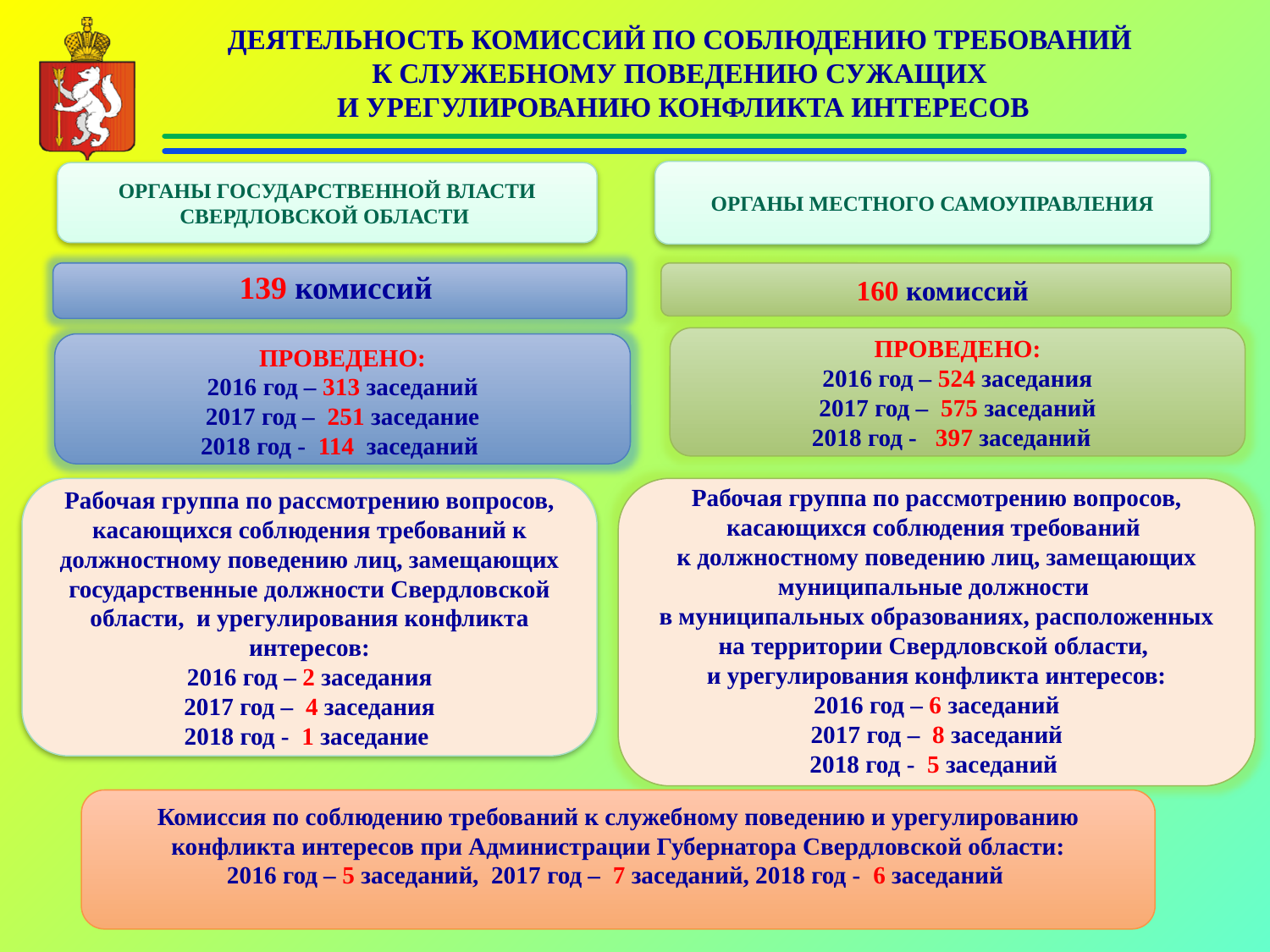

# ДЕЯТЕЛЬНОСТЬ КОМИССИЙ ПО СОБЛЮДЕНИЮ ТРЕБОВАНИЙ К СЛУЖЕБНОМУ ПОВЕДЕНИЮ СУЖАЩИХ И УРЕГУЛИРОВАНИЮ КОНФЛИКТА ИНТЕРЕСОВ
ОРГАНЫ МЕСТНОГО САМОУПРАВЛЕНИЯ
ОРГАНЫ ГОСУДАРСТВЕННОЙ ВЛАСТИ СВЕРДЛОВСКОЙ ОБЛАСТИ

139 комиссий

160 комиссий

ПРОВЕДЕНО:
2016 год – 524 заседания
2017 год –  575 заседаний
2018 год -   397 заседаний

ПРОВЕДЕНО:
2016 год – 313 заседаний
2017 год –  251 заседание
2018 год -  114  заседаний

Рабочая группа по рассмотрению вопросов, касающихся соблюдения требований к должностному поведению лиц, замещающих государственные должности Свердловской области,  и урегулирования конфликта интересов:
2016 год – 2 заседания
2017 год –  4 заседания
2018 год -  1 заседание

Рабочая группа по рассмотрению вопросов, касающихся соблюдения требований
к должностному поведению лиц, замещающих муниципальные должности
в муниципальных образованиях, расположенных на территории Свердловской области,
и урегулирования конфликта интересов:
2016 год – 6 заседаний
2017 год –  8 заседаний
2018 год -  5 заседаний

Комиссия по соблюдению требований к служебному поведению и урегулированию конфликта интересов при Администрации Губернатора Свердловской области:
2016 год – 5 заседаний,  2017 год –  7 заседаний, 2018 год -  6 заседаний